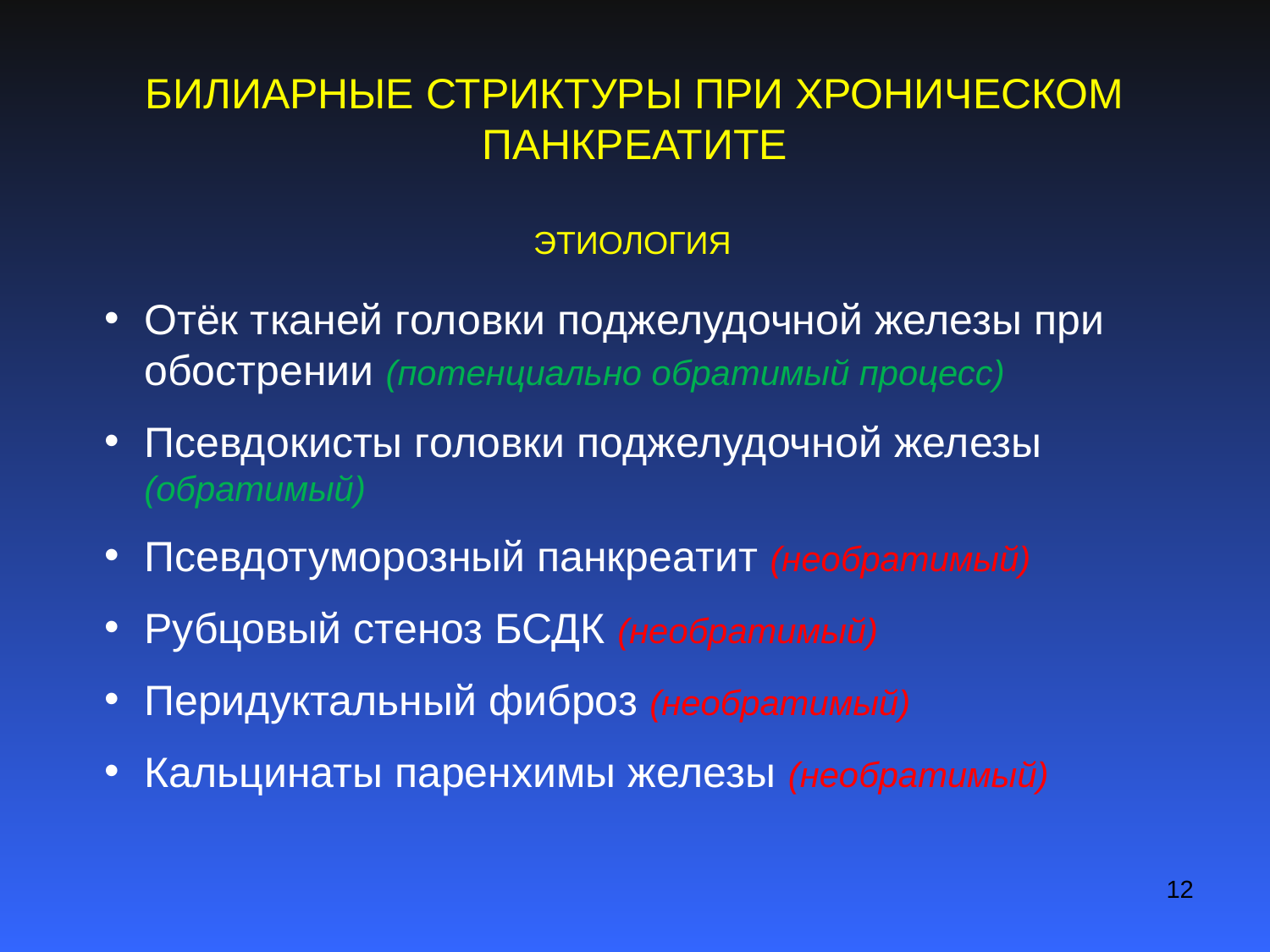

# БИЛИАРНЫЕ СТРИКТУРЫ ПРИ ХРОНИЧЕСКОМ ПАНКРЕАТИТЕ
ЭТИОЛОГИЯ
Отёк тканей головки поджелудочной железы при обострении (потенциально обратимый процесс)
Псевдокисты головки поджелудочной железы (обратимый)
Псевдотуморозный панкреатит (необратимый)
Рубцовый стеноз БСДК (необратимый)
Перидуктальный фиброз (необратимый)
Кальцинаты паренхимы железы (необратимый)
12